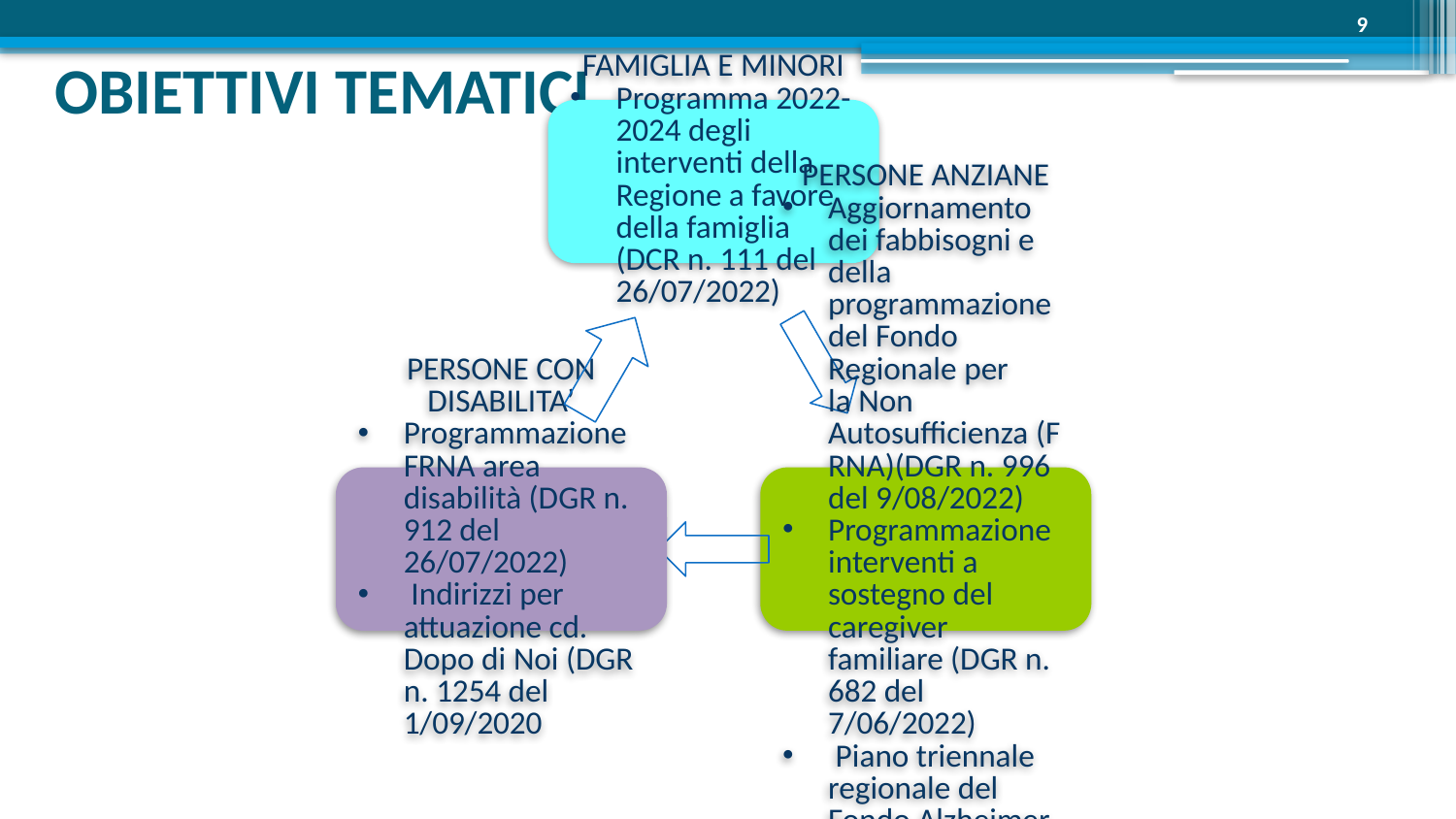

9
# OBIETTIVI TEMATICI
FAMIGLIA E MINORI
PERSONE ANZIANE